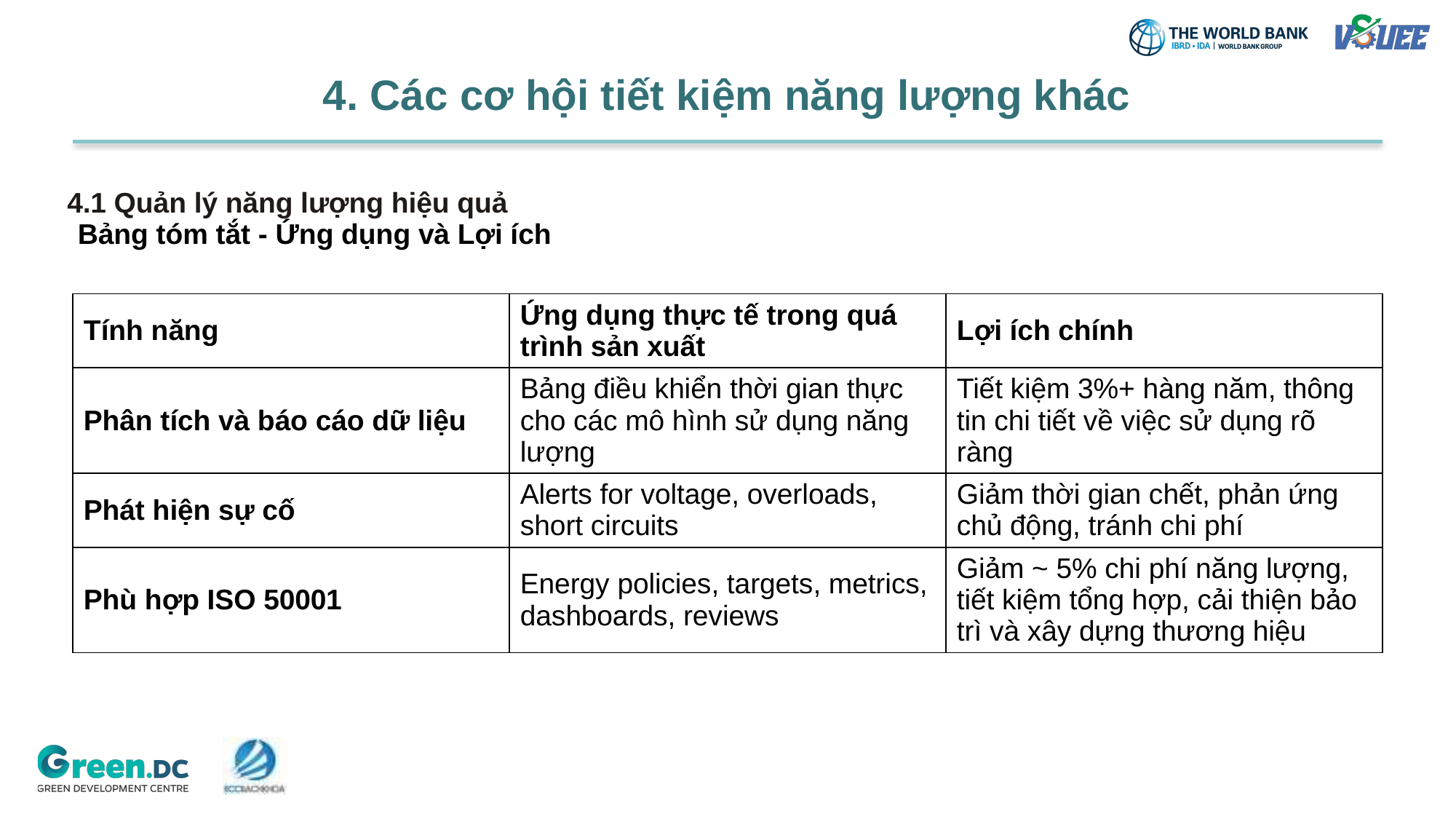

4. Các cơ hội tiết kiệm năng lượng khác
4.1 Quản lý năng lượng hiệu quả
Bảng tóm tắt - Ứng dụng và Lợi ích
| Tính năng | Ứng dụng thực tế trong quá trình sản xuất | Lợi ích chính |
| --- | --- | --- |
| Phân tích và báo cáo dữ liệu | Bảng điều khiển thời gian thực cho các mô hình sử dụng năng lượng | Tiết kiệm 3%+ hàng năm, thông tin chi tiết về việc sử dụng rõ ràng |
| Phát hiện sự cố | Alerts for voltage, overloads, short circuits | Giảm thời gian chết, phản ứng chủ động, tránh chi phí |
| Phù hợp ISO 50001 | Energy policies, targets, metrics, dashboards, reviews | Giảm ~ 5% chi phí năng lượng, tiết kiệm tổng hợp, cải thiện bảo trì và xây dựng thương hiệu |